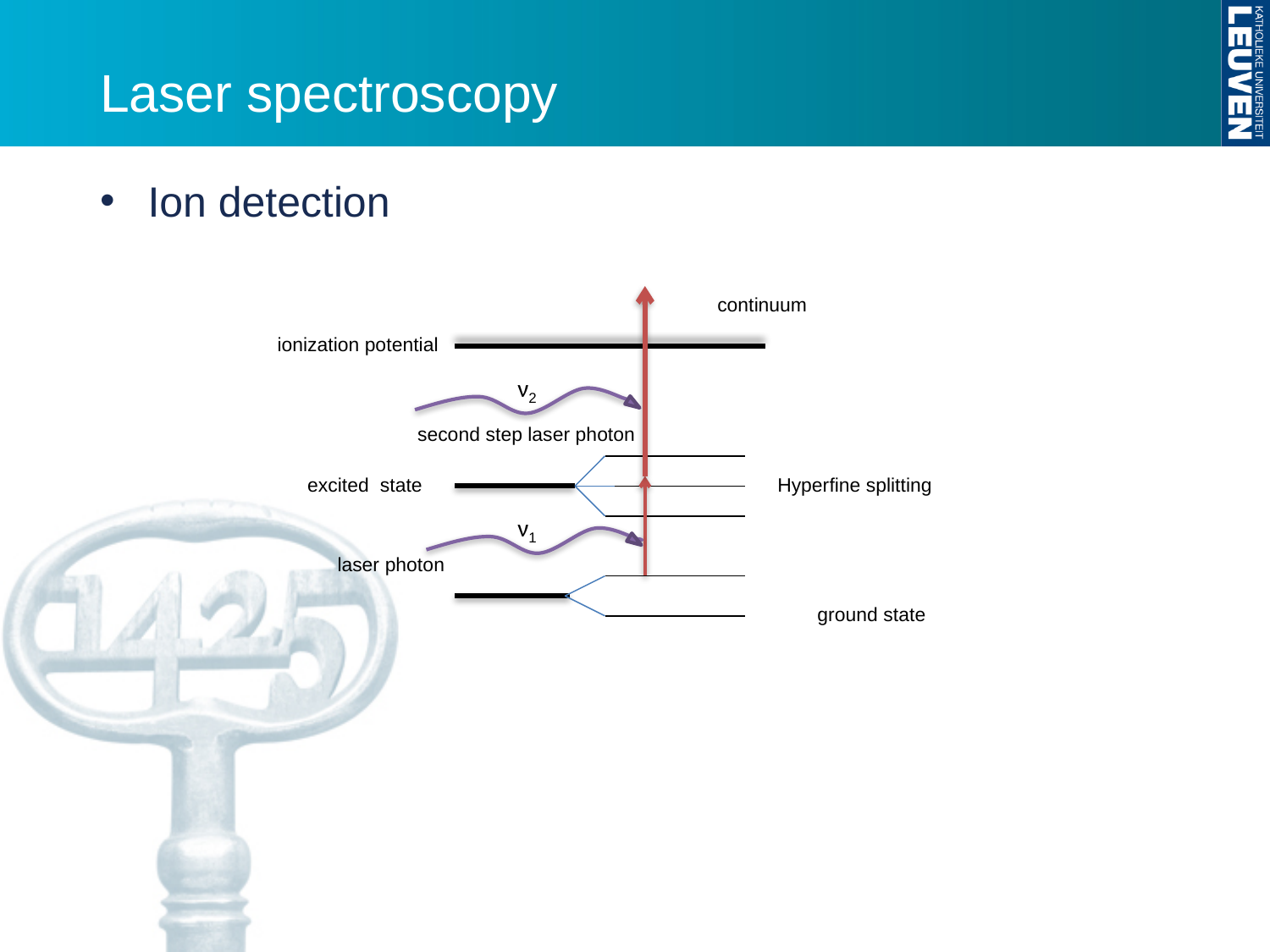

# Laser spectroscopy
Ion detection
continuum
ionization potential
ν2

second step laser photon
excited  state
Hyperfine splitting
ν1

laser photon
ground state